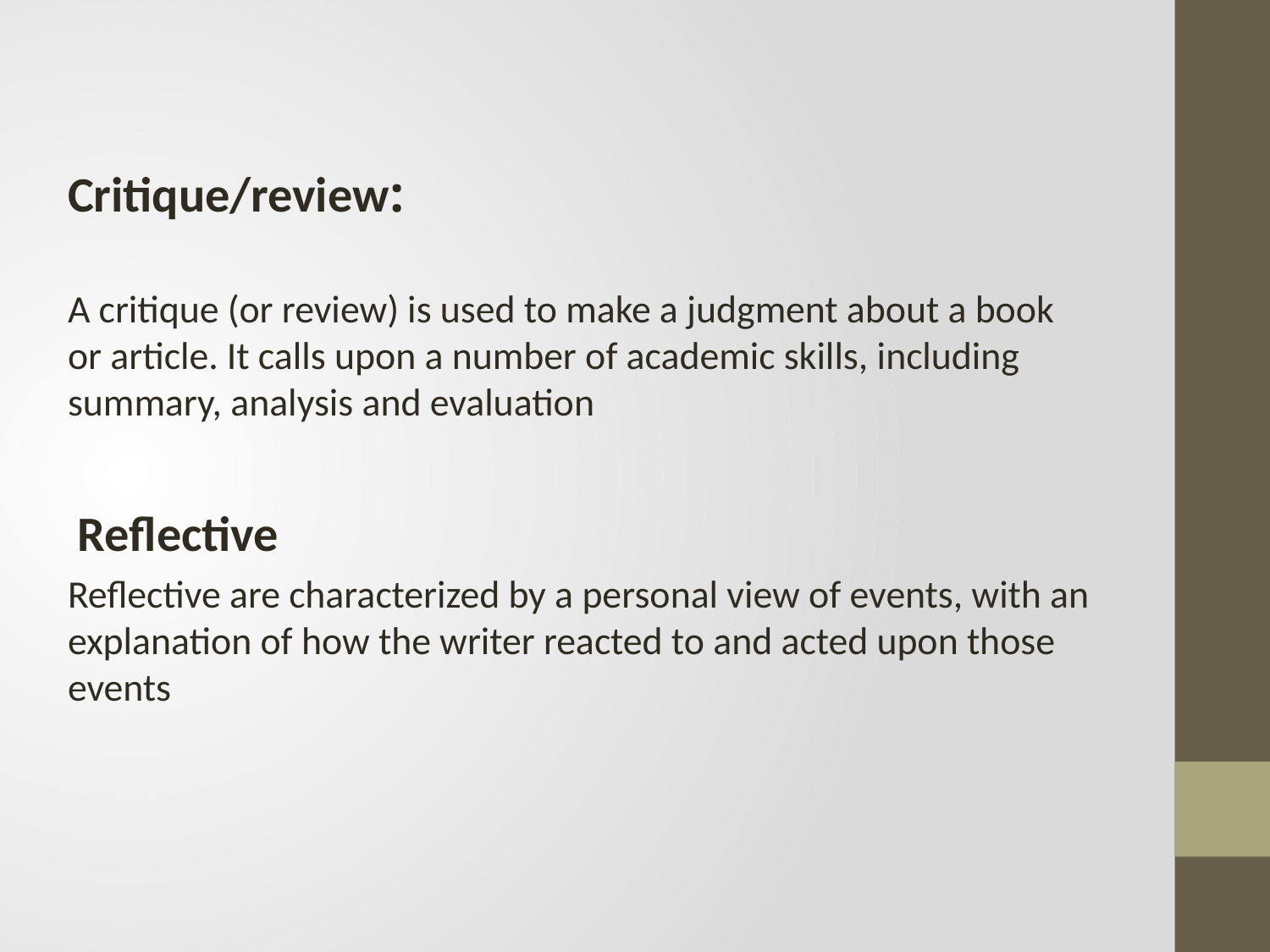

#
 :Critique/review

A critique (or review) is used to make a judgment about a book or article. It calls upon a number of academic skills, including summary, analysis and evaluation

Reflective
Reflective are characterized by a personal view of events, with an explanation of how the writer reacted to and acted upon those events